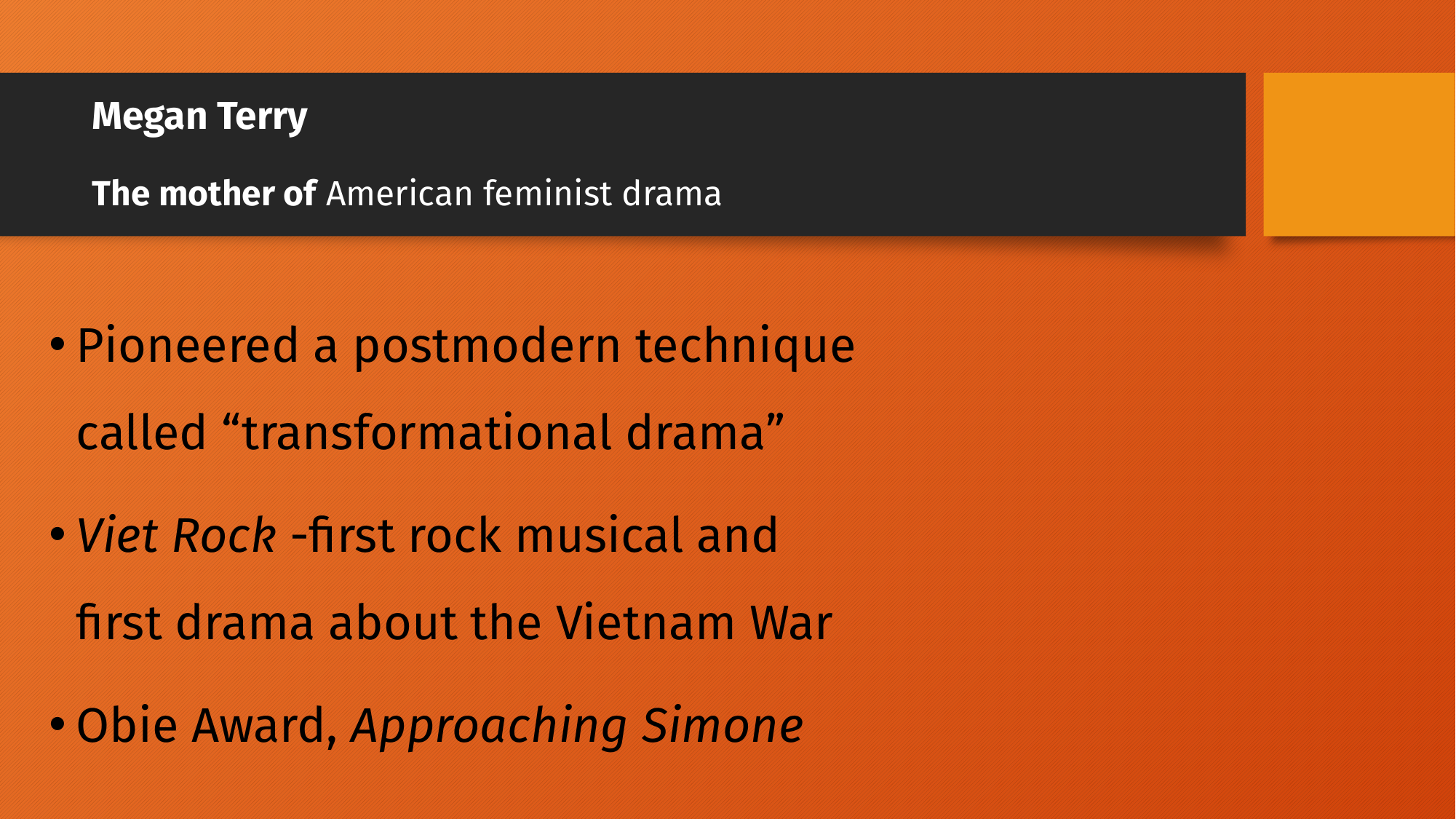

# Megan Terry The mother of American feminist drama
Pioneered a postmodern technique called “transformational drama”
Viet Rock -first rock musical and first drama about the Vietnam War
Obie Award, Approaching Simone